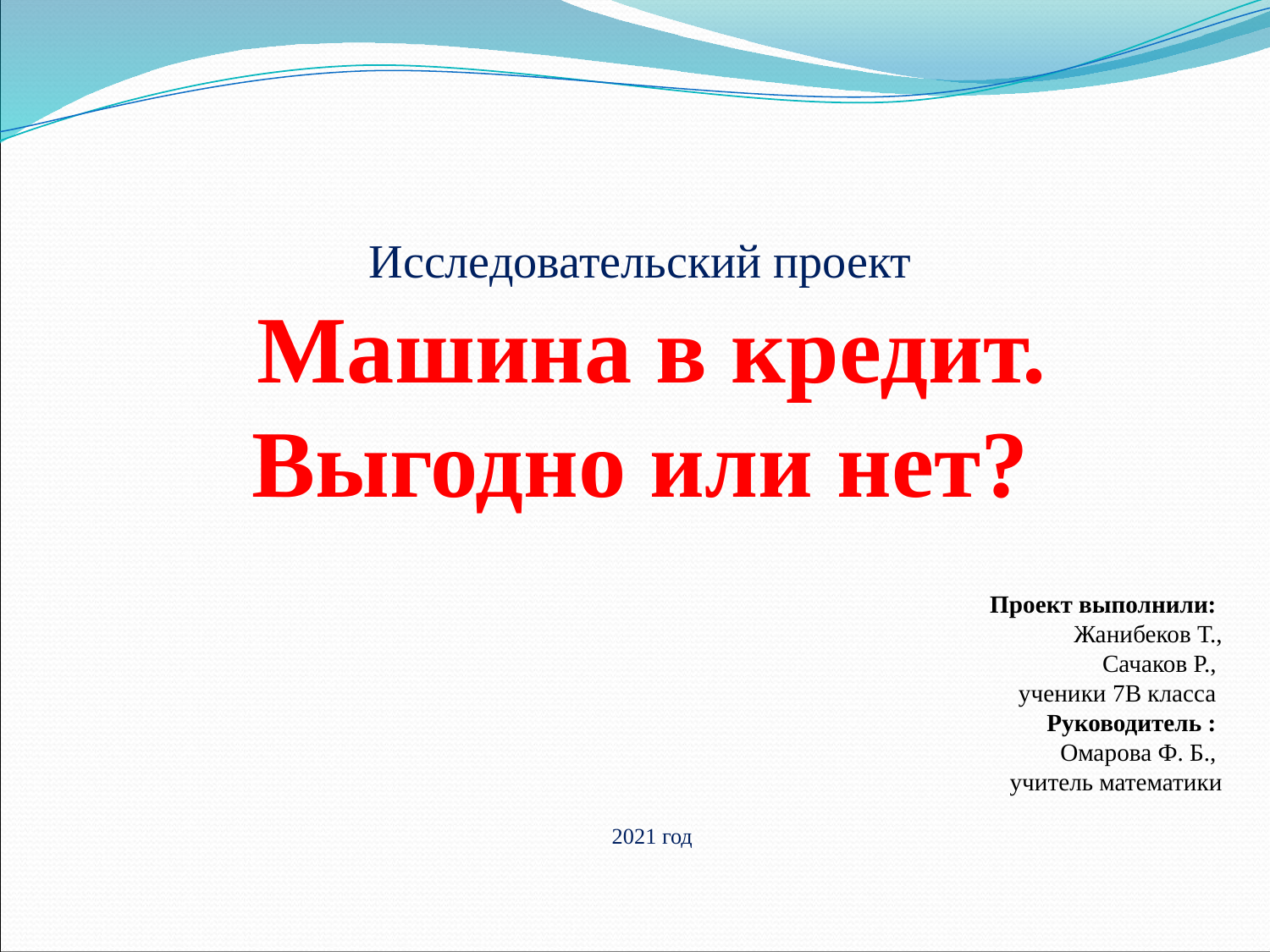

# Исследовательский проект Машина в кредит. Выгодно или нет?

Проект выполнили:
Жанибеков Т.,
 Сачаков Р.,
ученики 7В класса
Руководитель :
Омарова Ф. Б.,
учитель математики

 2021 год